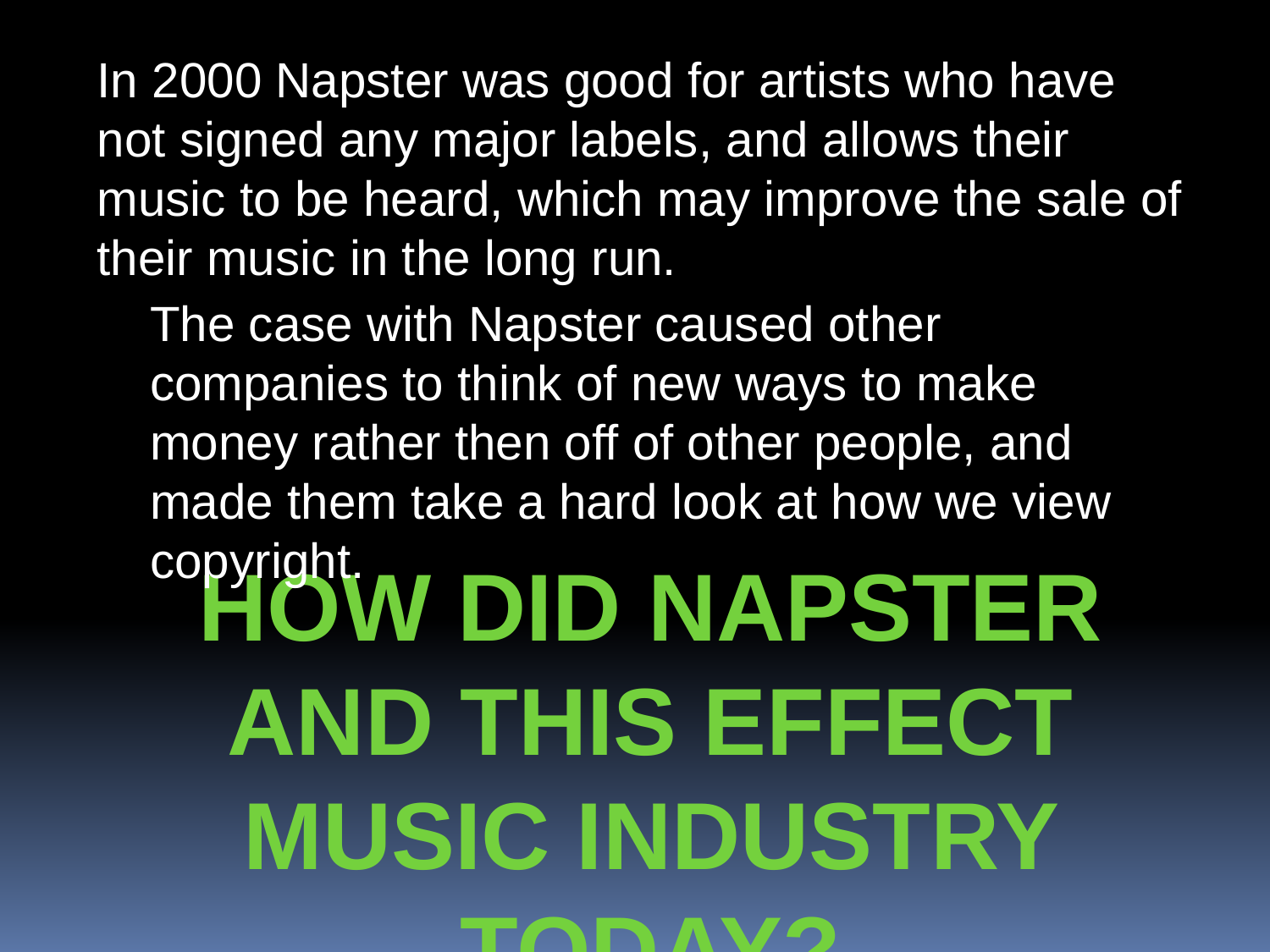

In 2000 Napster was good for artists who have not signed any major labels, and allows their music to be heard, which may improve the sale of their music in the long run.
The case with Napster caused other companies to think of new ways to make money rather then off of other people, and made them take a hard look at how we view copyright.
How did Napster and this effect music industry today?